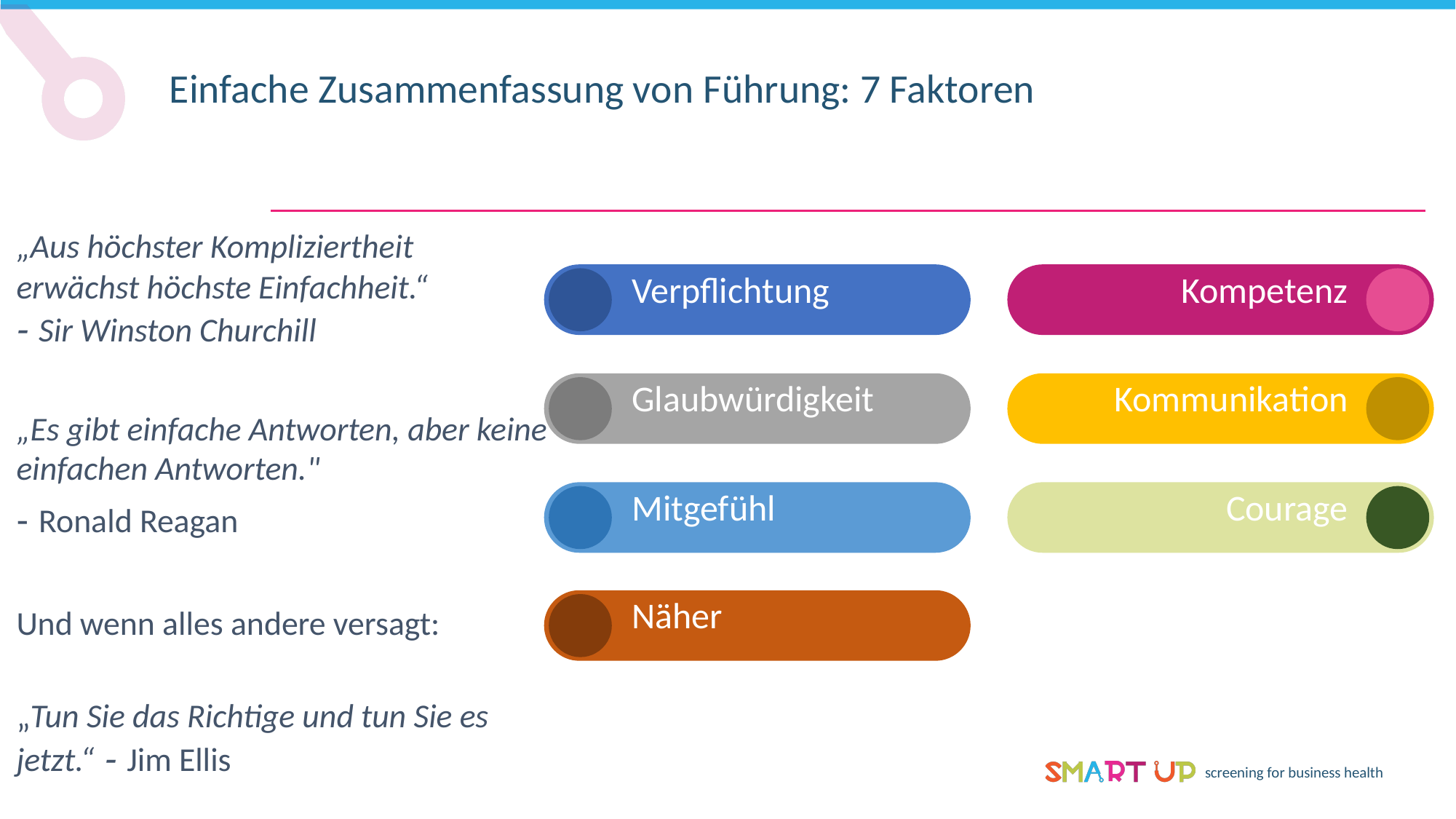

Einfache Zusammenfassung von Führung: 7 Faktoren
„Aus höchster Kompliziertheit erwächst höchste Einfachheit.“
- Sir Winston Churchill

„Es gibt einfache Antworten, aber keine einfachen Antworten."
- Ronald Reagan

Und wenn alles andere versagt:
„Tun Sie das Richtige und tun Sie es jetzt.“ - Jim Ellis

Kompetenz
Verpflichtung

Glaubwürdigkeit
Kommunikation

Mitgefühl
Courage

Näher